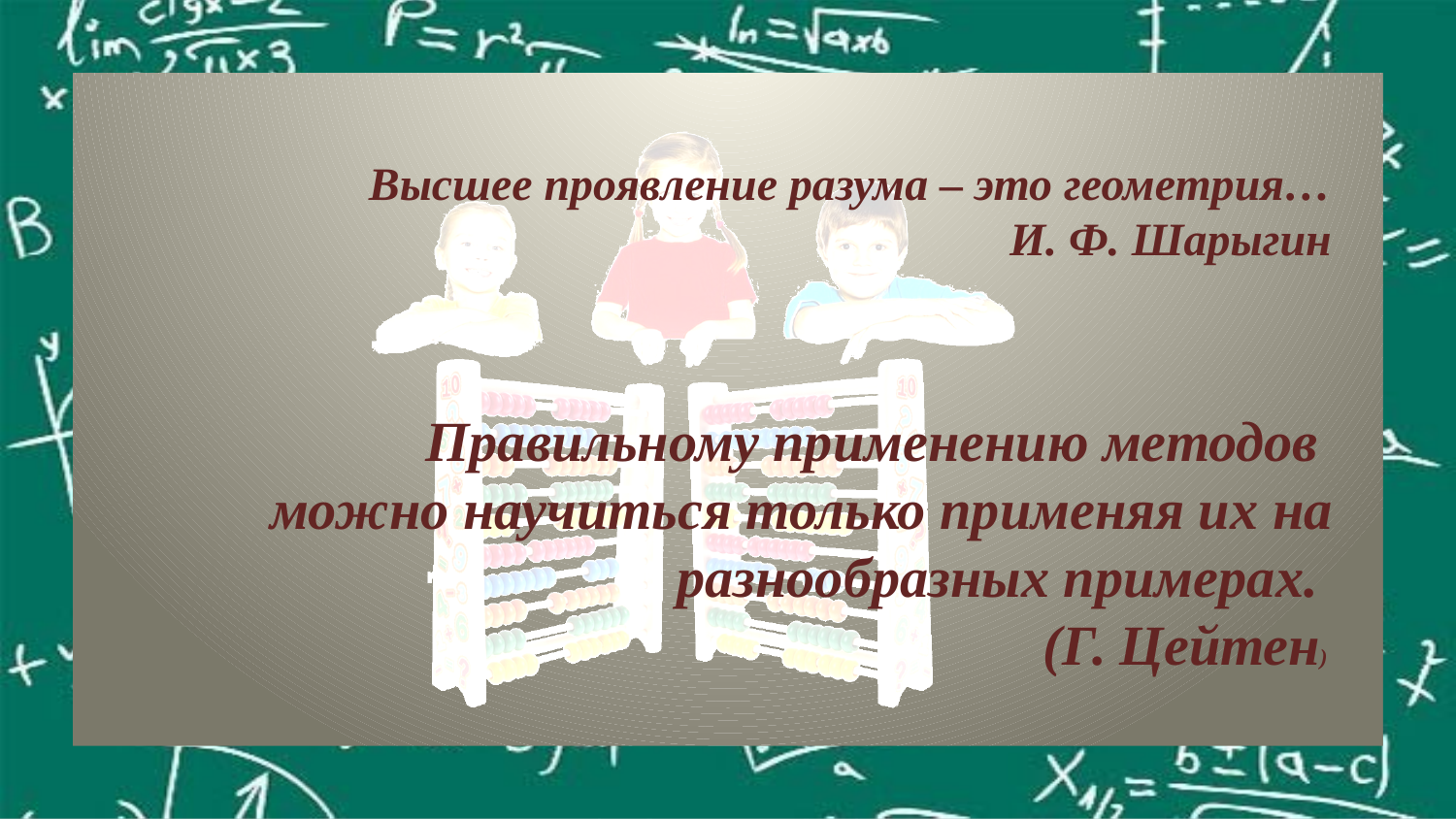

# Высшее проявление разума – это геометрия… И. Ф. Шарыгин
Правильному применению методов
можно научиться только применяя их на разнообразных примерах.
(Г. Цейтен)